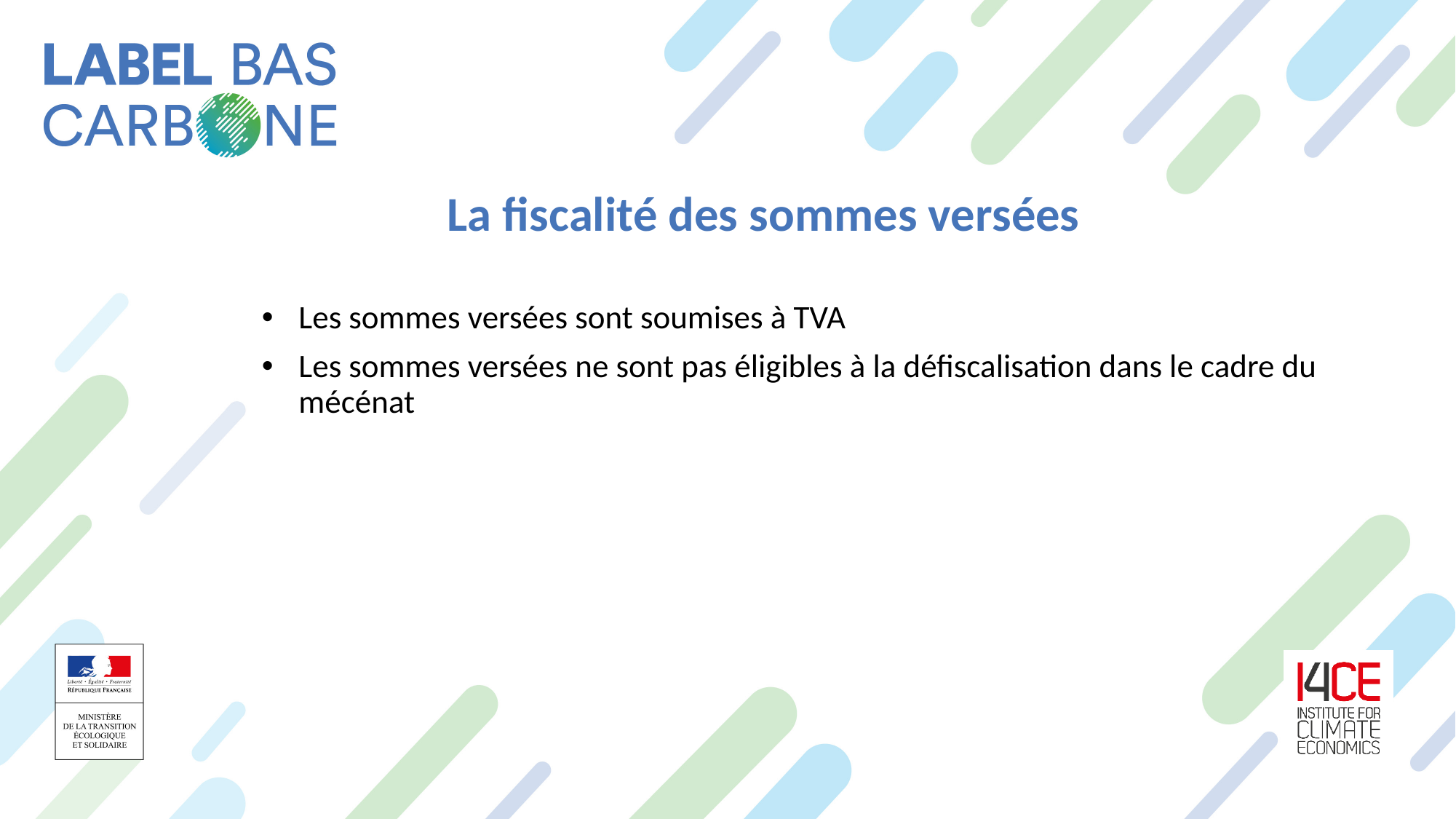

La fiscalité des sommes versées

Les sommes versées sont soumises à TVA
Les sommes versées ne sont pas éligibles à la défiscalisation dans le cadre du mécénat